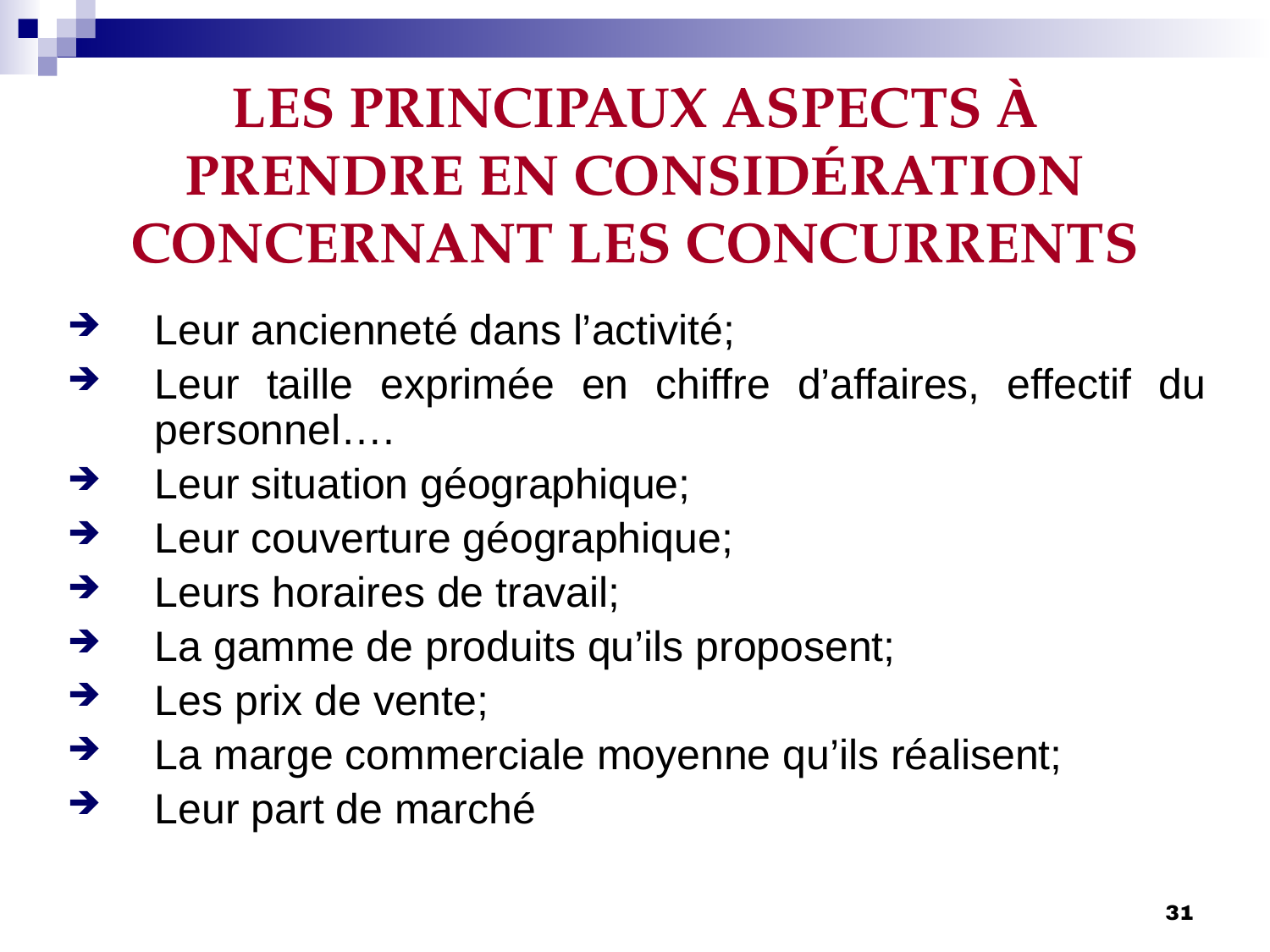

# LES PRINCIPAUX ASPECTS À PRENDRE EN CONSIDÉRATION CONCERNANT LES CONCURRENTS
Leur ancienneté dans l’activité;
Leur taille exprimée en chiffre d’affaires, effectif du personnel….
Leur situation géographique;
Leur couverture géographique;
Leurs horaires de travail;
La gamme de produits qu’ils proposent;
Les prix de vente;
La marge commerciale moyenne qu’ils réalisent;
Leur part de marché
31